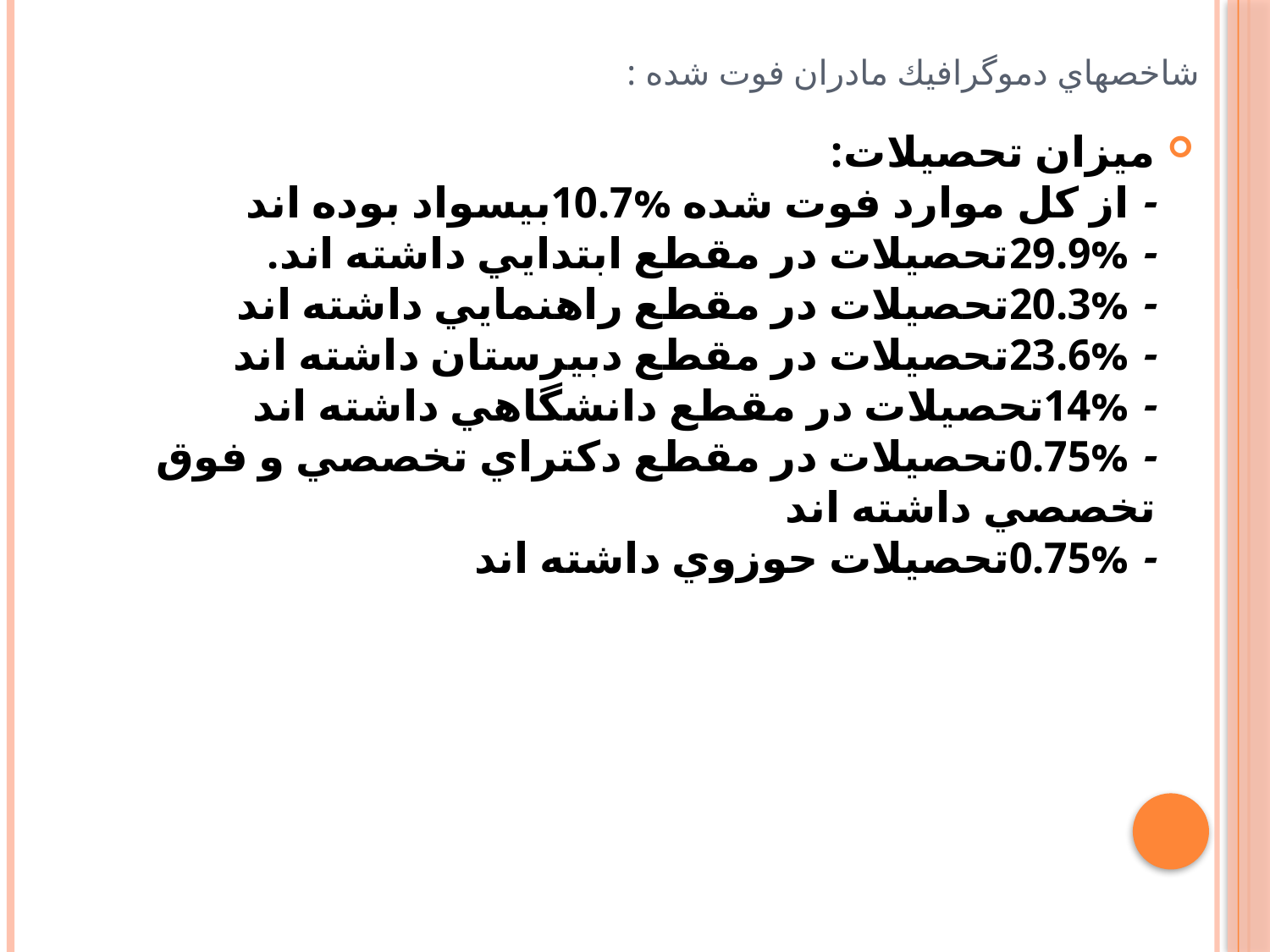

# شاخصهاي دموگرافيك مادران فوت شده :
ميزان تحصيلات:
- از كل موارد فوت شده %10.7بيسواد بوده اند
- %29.9تحصيلات در مقطع ابتدایي داشته اند.
- %20.3تحصيلات در مقطع راهنمایي داشته اند
- %23.6تحصيلات در مقطع دبيرستان داشته اند
- %14تحصيلات در مقطع دانشگاهي داشته اند
- %0.75تحصيلات در مقطع دكتراي تخصصي و فوق تخصصي داشته اند
- %0.75تحصيلات حوزوي داشته اند